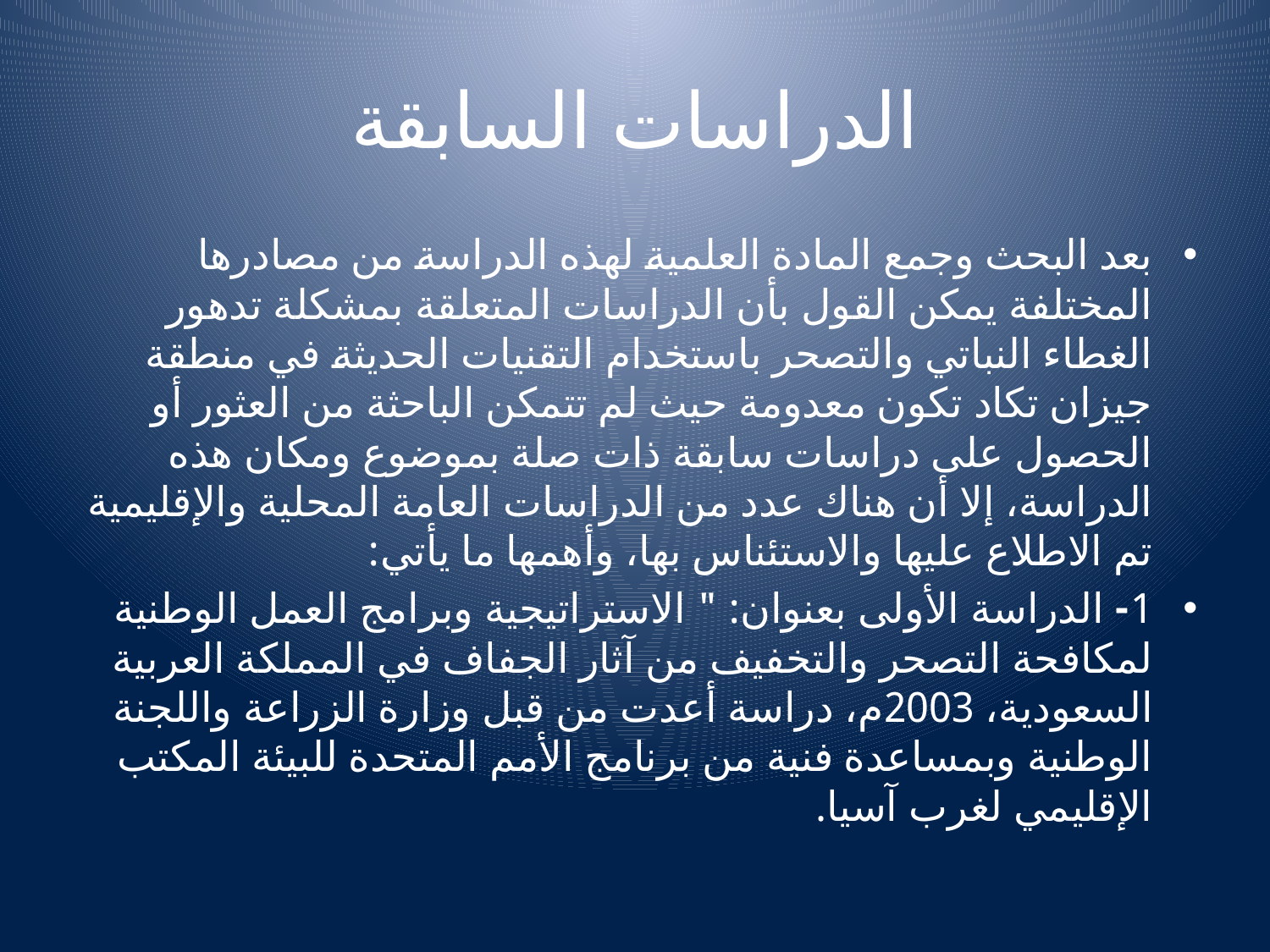

# الدراسات السابقة
بعد البحث وجمع المادة العلمية لهذه الدراسة من مصادرها المختلفة يمكن القول بأن الدراسات المتعلقة بمشكلة تدهور الغطاء النباتي والتصحر باستخدام التقنيات الحديثة في منطقة جيزان تكاد تكون معدومة حيث لم تتمكن الباحثة من العثور أو الحصول على دراسات سابقة ذات صلة بموضوع ومكان هذه الدراسة، إلا أن هناك عدد من الدراسات العامة المحلية والإقليمية تم الاطلاع عليها والاستئناس بها، وأهمها ما يأتي:
1- الدراسة الأولى بعنوان: " الاستراتيجية وبرامج العمل الوطنية لمكافحة التصحر والتخفيف من آثار الجفاف في المملكة العربية السعودية، 2003م، دراسة أعدت من قبل وزارة الزراعة واللجنة الوطنية وبمساعدة فنية من برنامج الأمم المتحدة للبيئة المكتب الإقليمي لغرب آسيا.